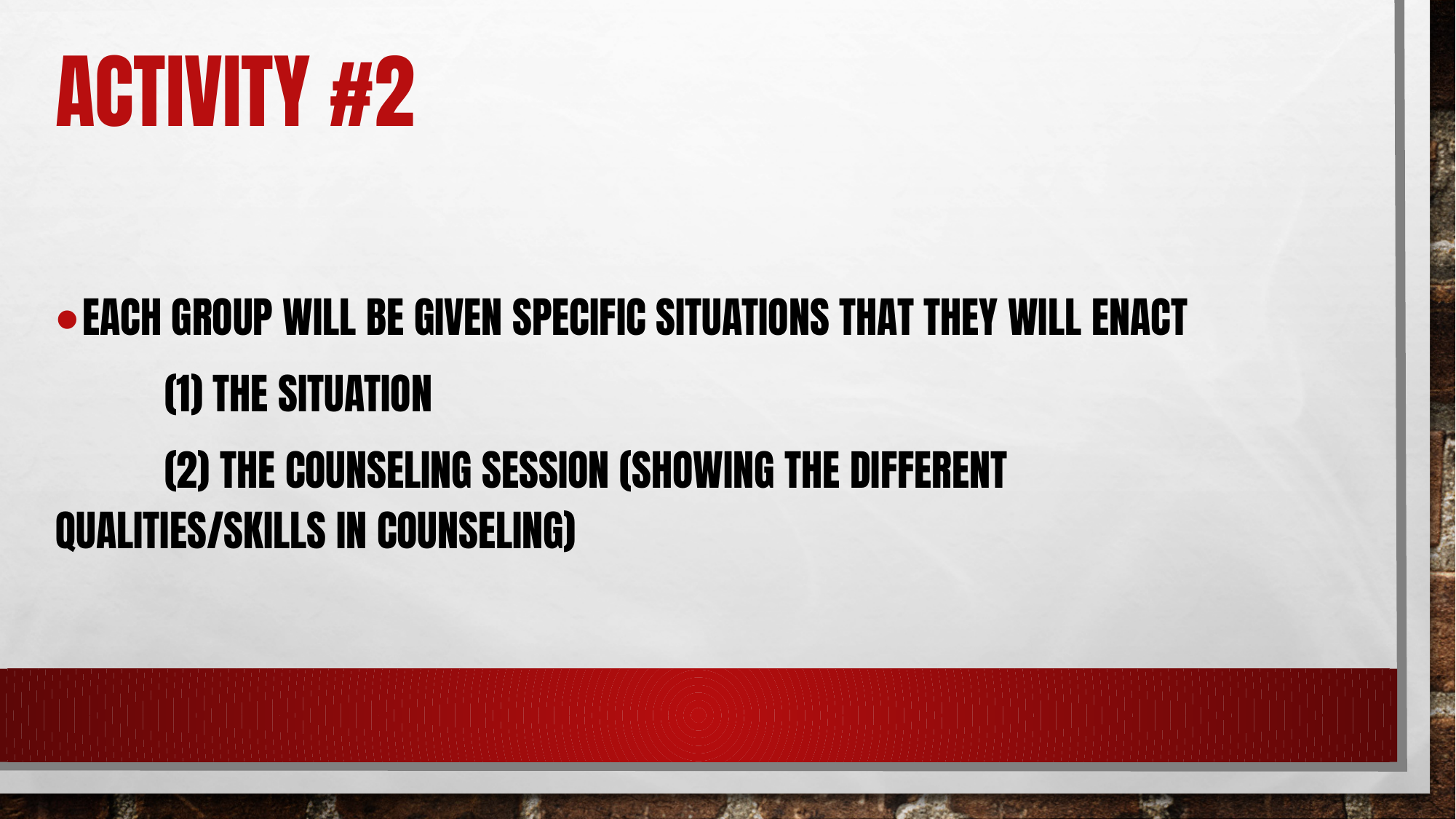

# ACTIVITY #2
Each group will be given specific situations that they will enact
	(1) the situation
	(2) THE COUNSELING SESSION (Showing the different qualities/skills in counseling)